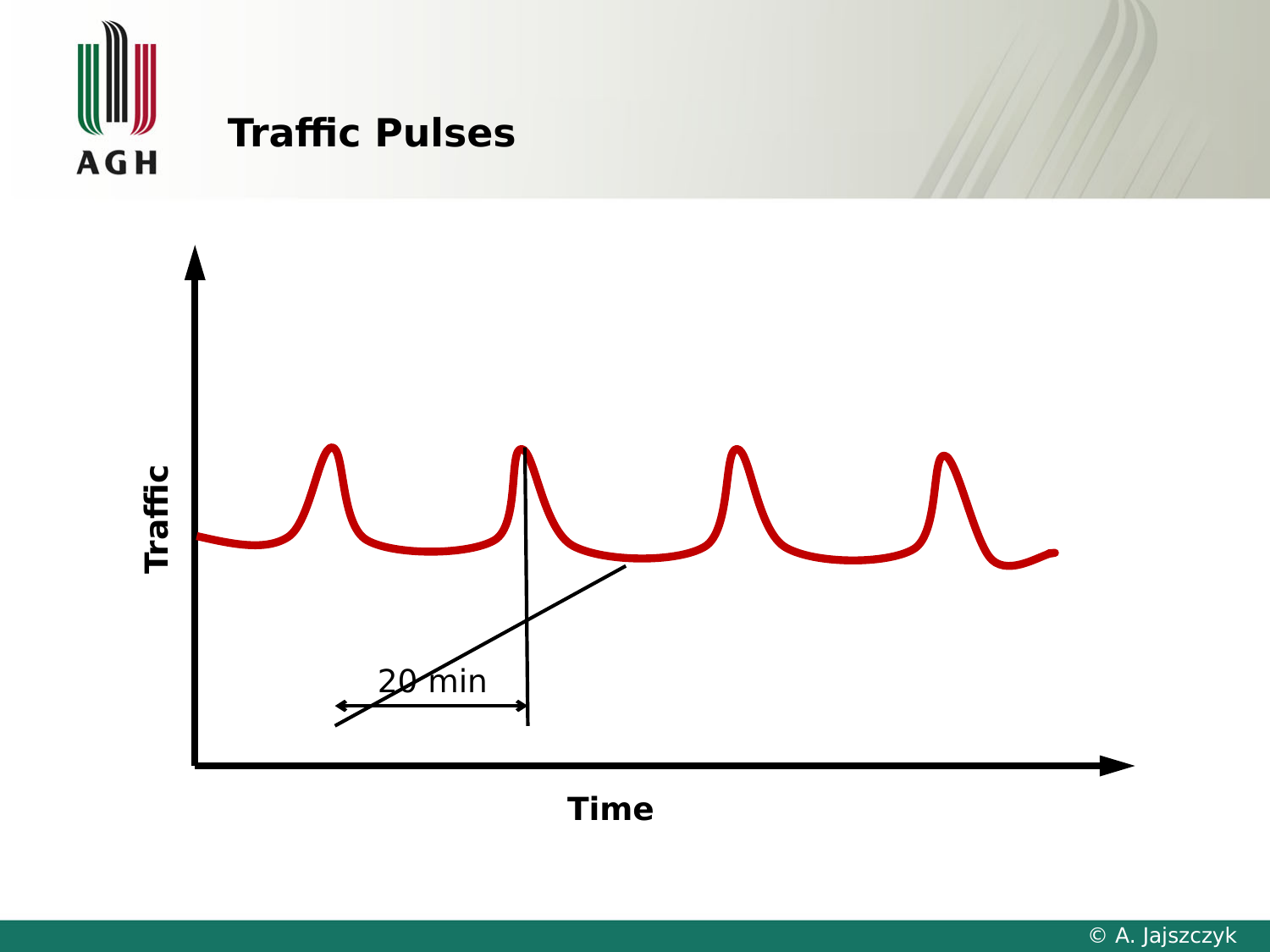

# Traffic Pulses

Traffic
20 min
Time